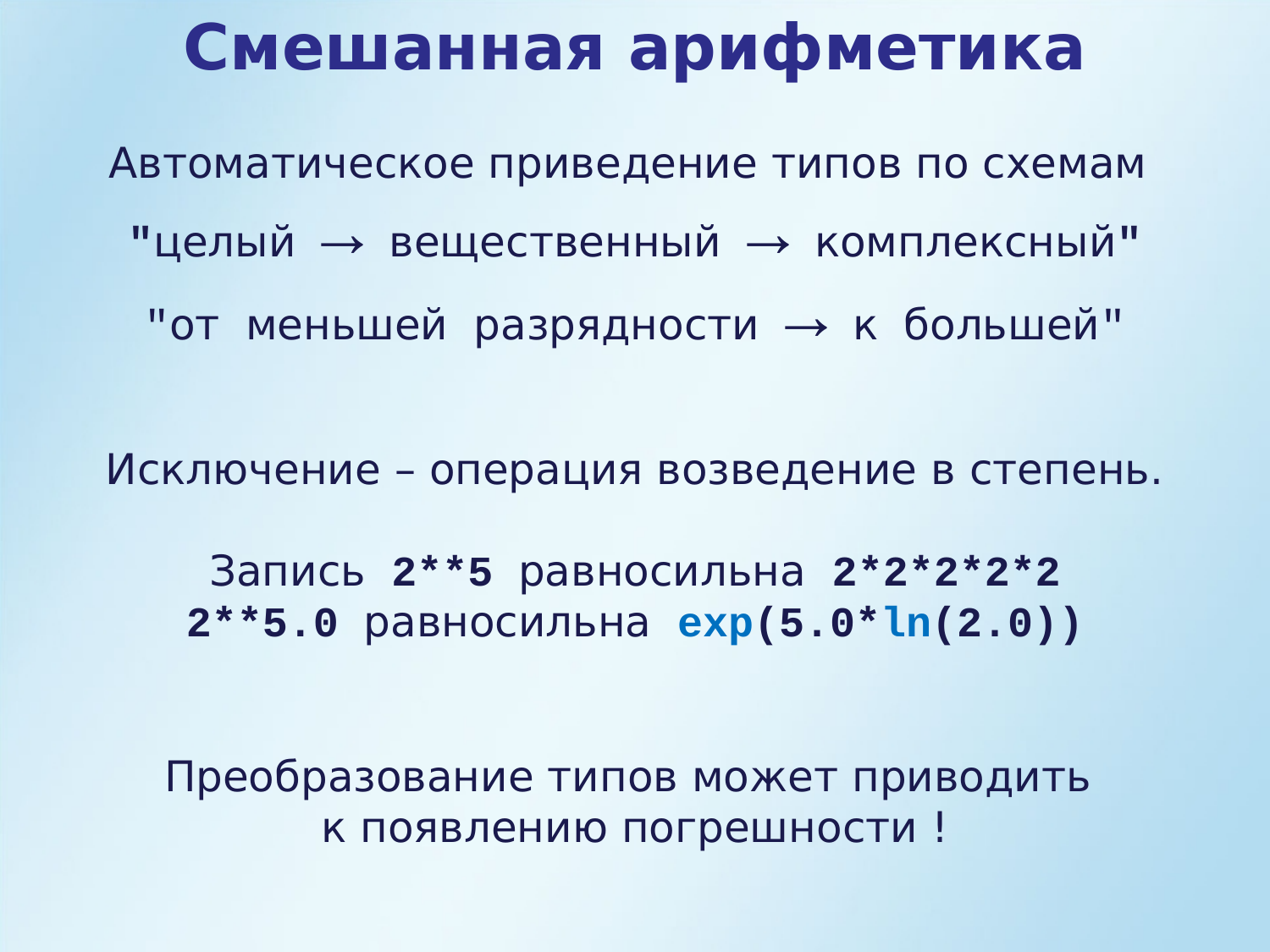

Смешанная арифметика
Автоматическое приведение типов по схемам
"целый → вещественный → комплексный"
"от меньшей разрядности → к большей"
Исключение – операция возведение в степень.

Запись 2**5 равносильна 2*2*2*2*2
2**5.0 равносильна exp(5.0*ln(2.0))
Преобразование типов может приводить
к появлению погрешности !